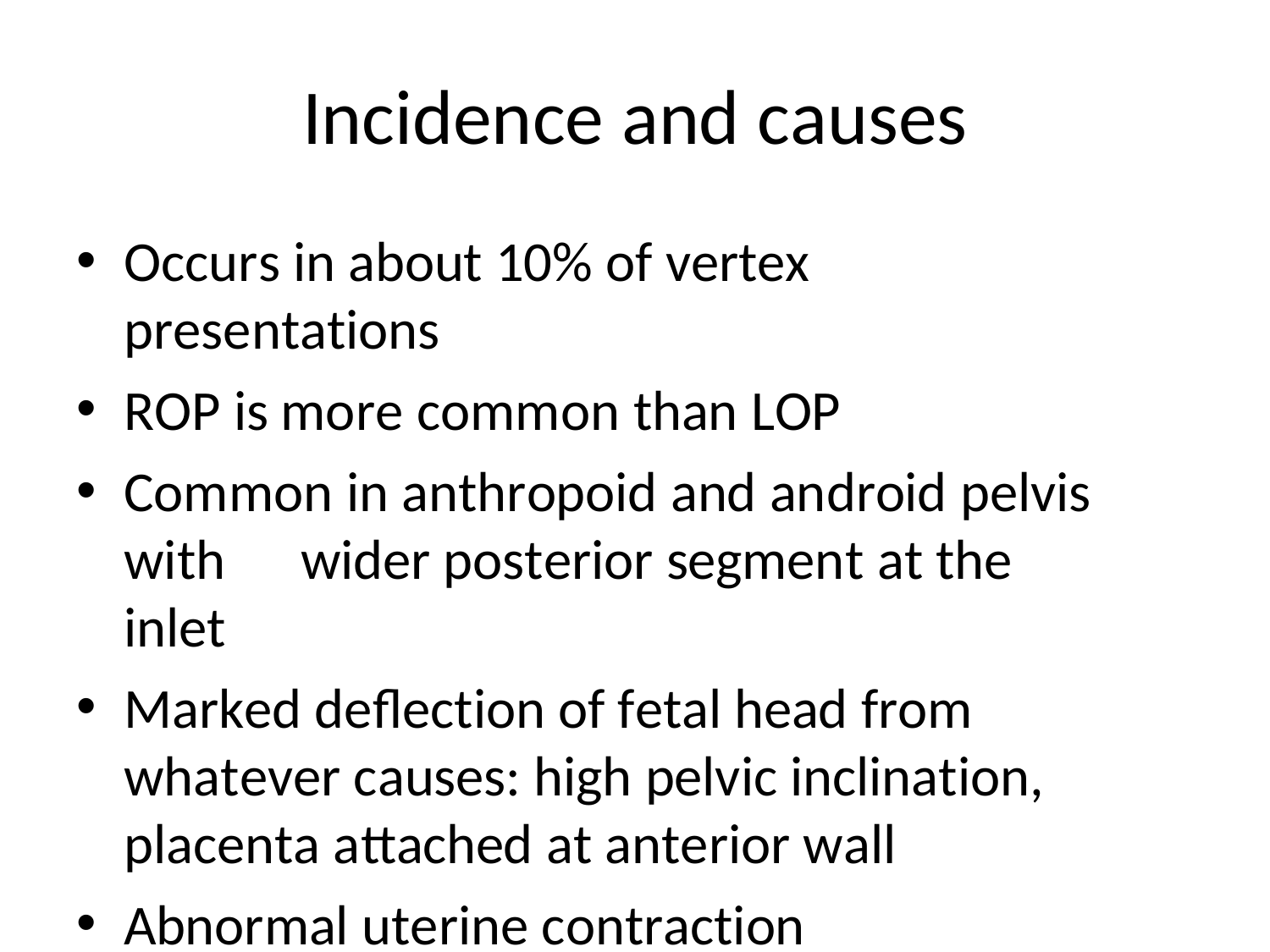

# Incidence and causes
Occurs in about 10% of vertex presentations

ROP is more common than LOP

Common in anthropoid and android pelvis with	wider posterior segment at the inlet

Marked deflection of fetal head from whatever causes: high pelvic inclination, placenta attached at anterior wall

Abnormal uterine contraction